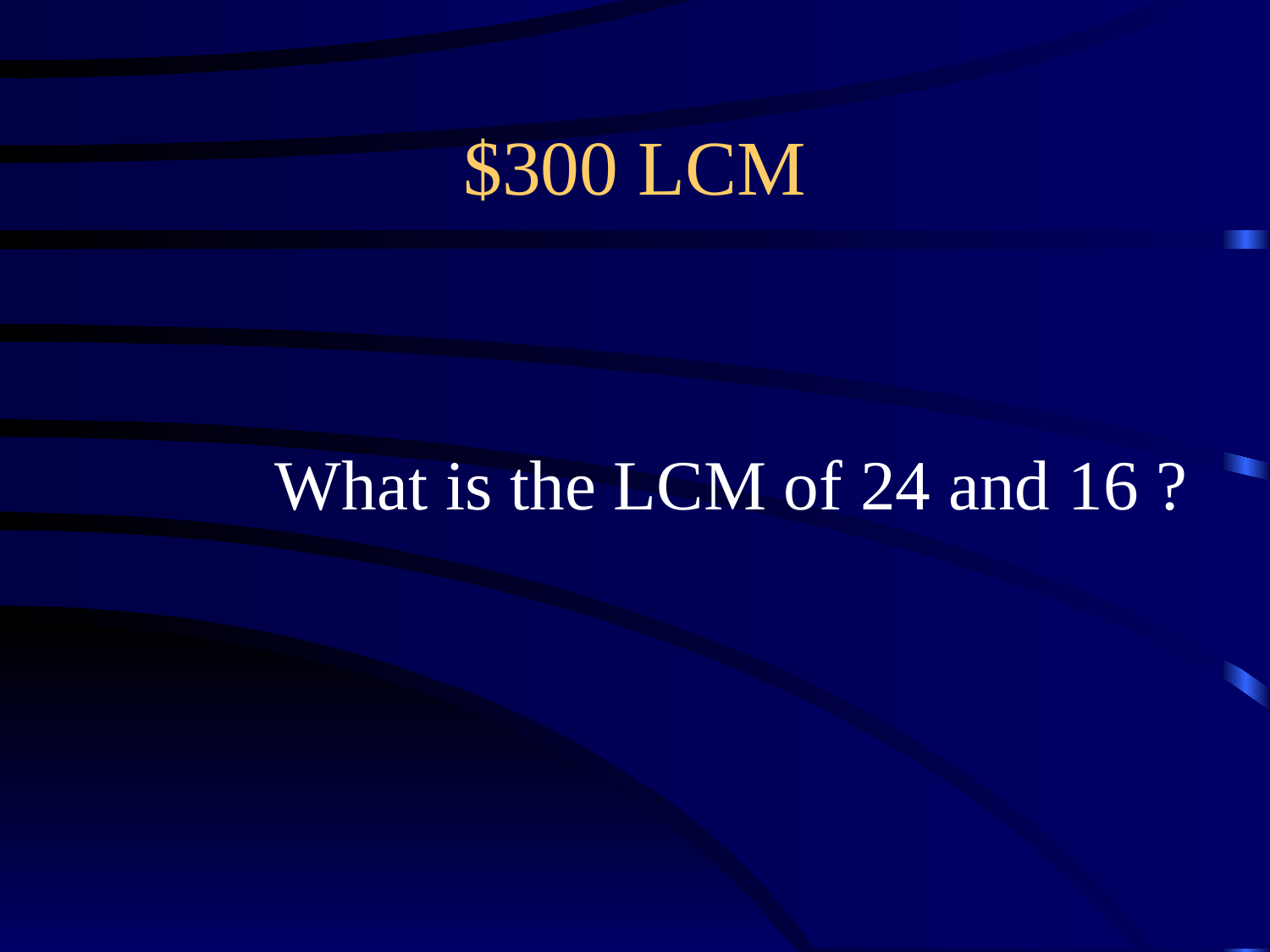

# $300 LCM
What is the LCM of 24 and 16 ?